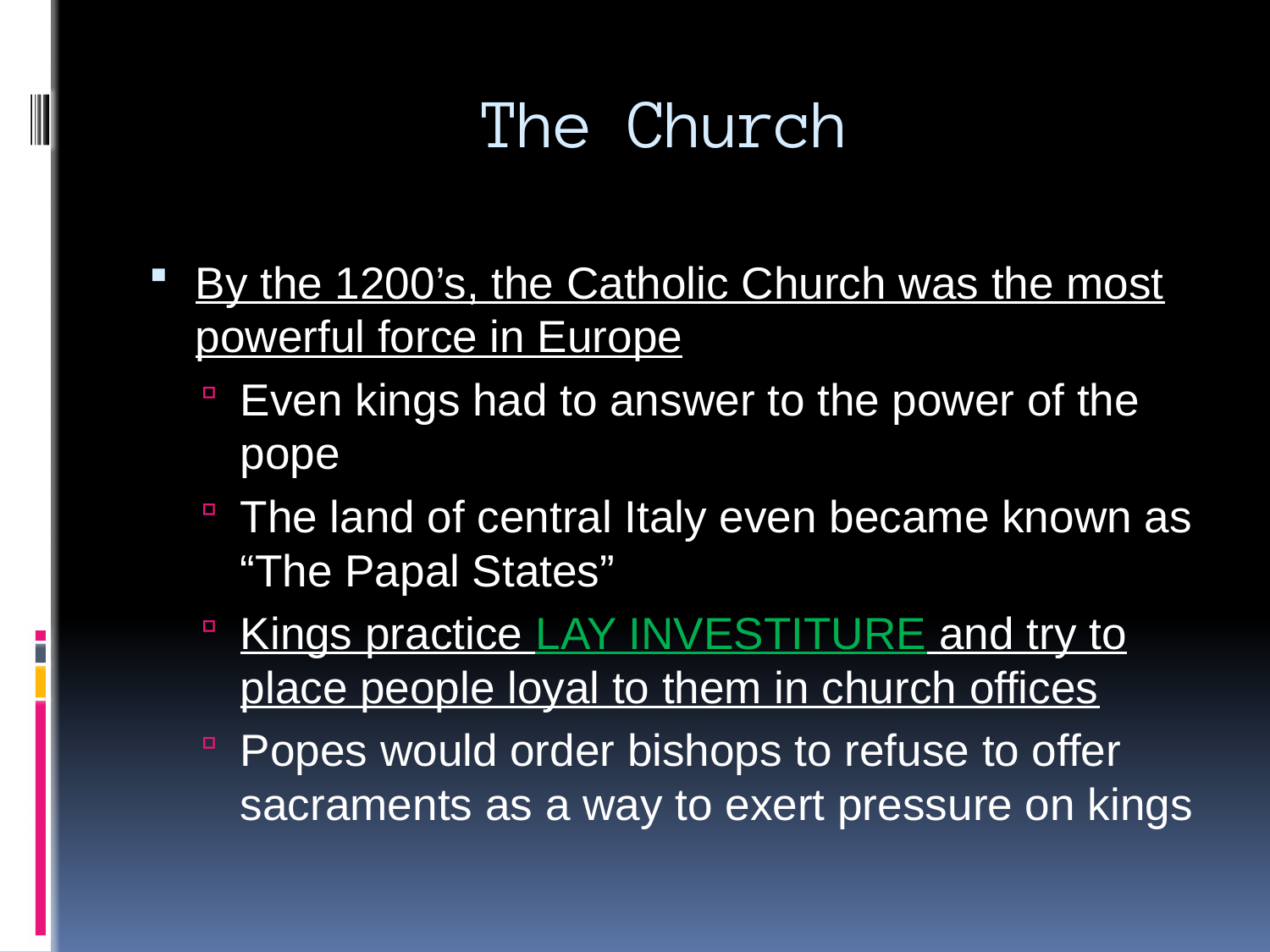

# The Church
By the 1200’s, the Catholic Church was the most powerful force in Europe
Even kings had to answer to the power of the pope
The land of central Italy even became known as “The Papal States”
Kings practice LAY INVESTITURE and try to place people loyal to them in church offices
Popes would order bishops to refuse to offer sacraments as a way to exert pressure on kings